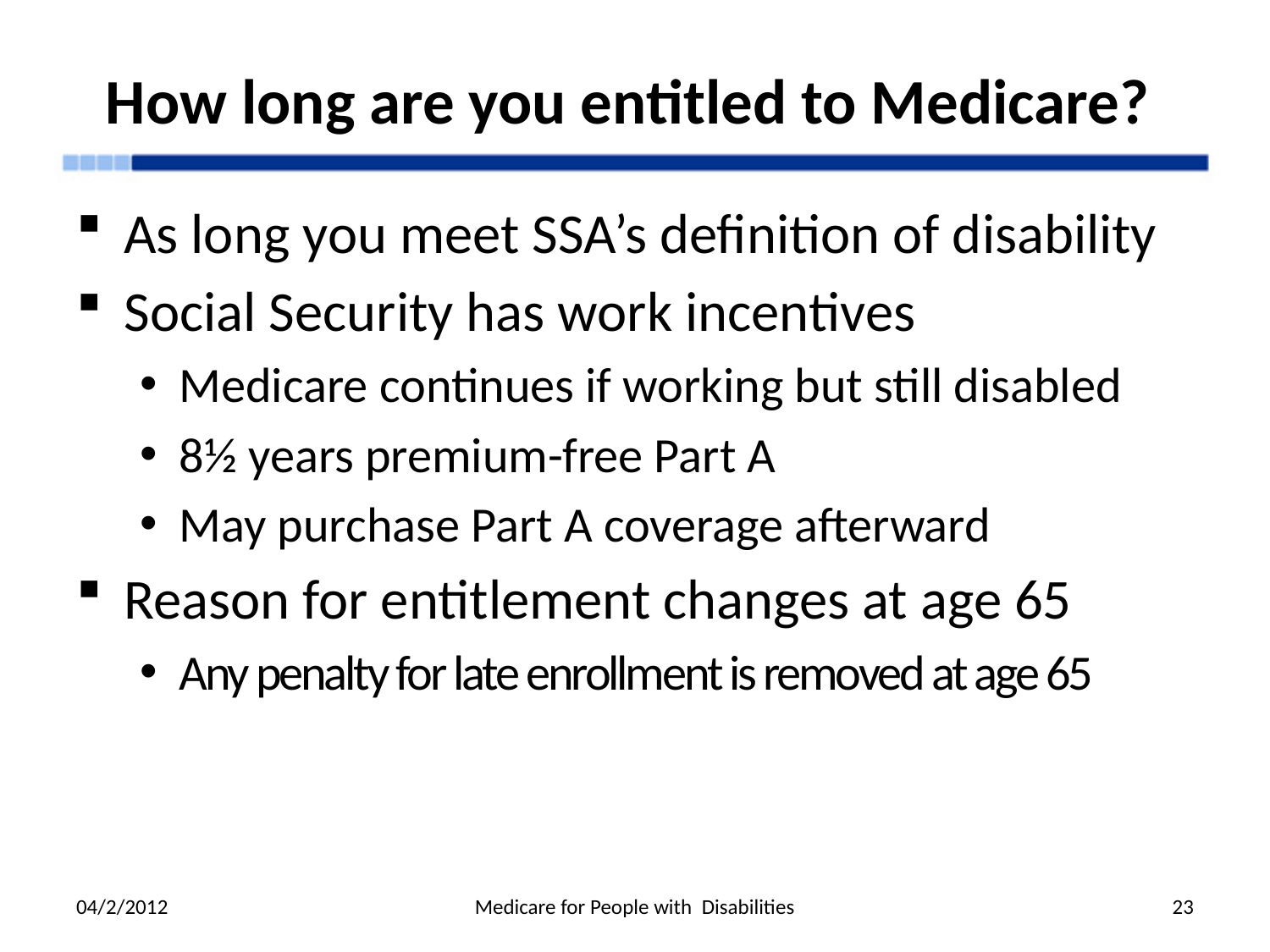

# How long are you entitled to Medicare?
As long you meet SSA’s definition of disability
Social Security has work incentives
Medicare continues if working but still disabled
8½ years premium-free Part A
May purchase Part A coverage afterward
Reason for entitlement changes at age 65
Any penalty for late enrollment is removed at age 65

04/2/2012
Medicare for People with  Disabilities
23